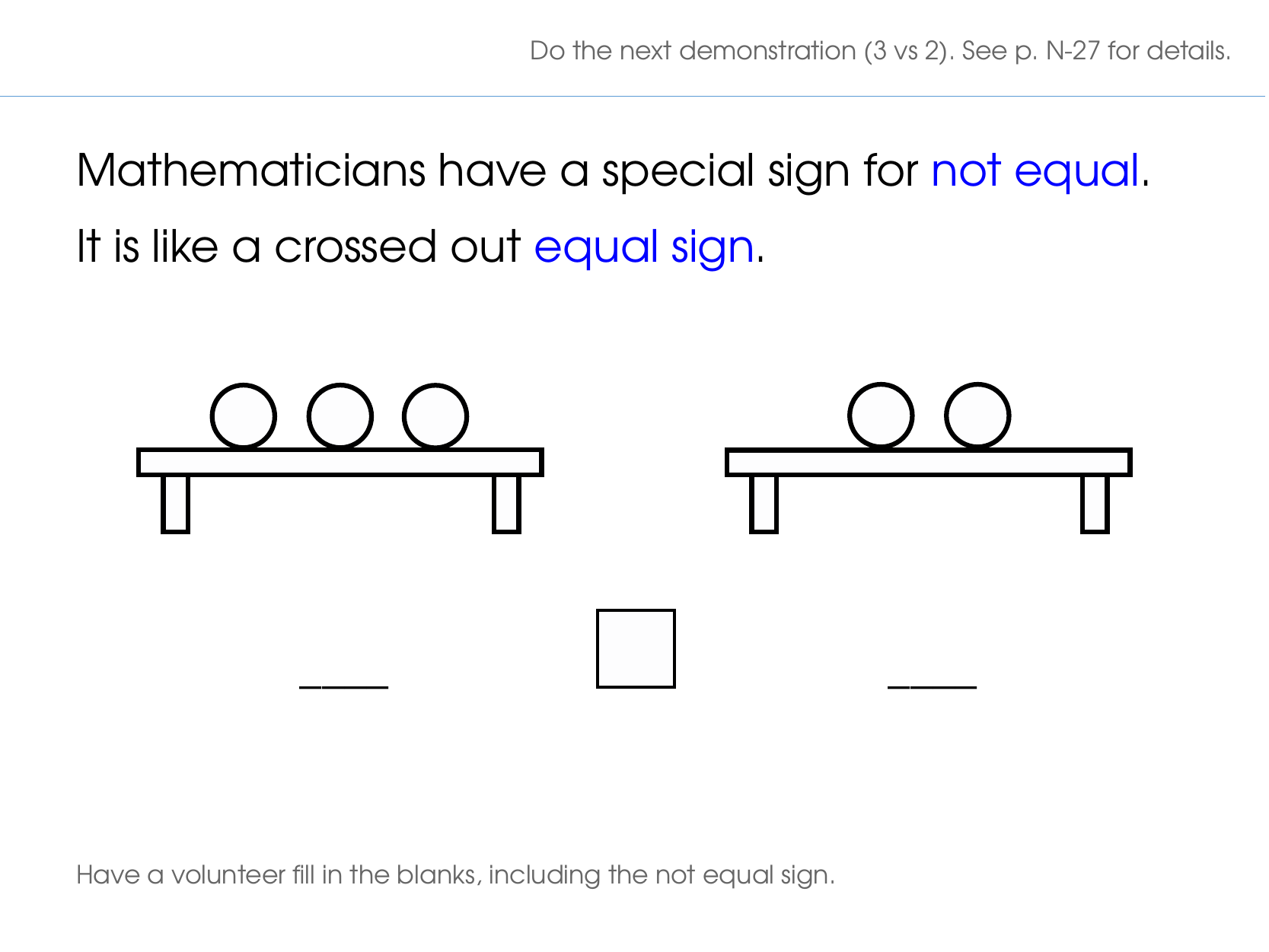

Do the next demonstration (3 vs 2). See p. N-27 for details.
Mathematicians have a special sign for not equal.
It is like a crossed out equal sign.

____
____
Have a volunteer fill in the blanks, including the not equal sign.